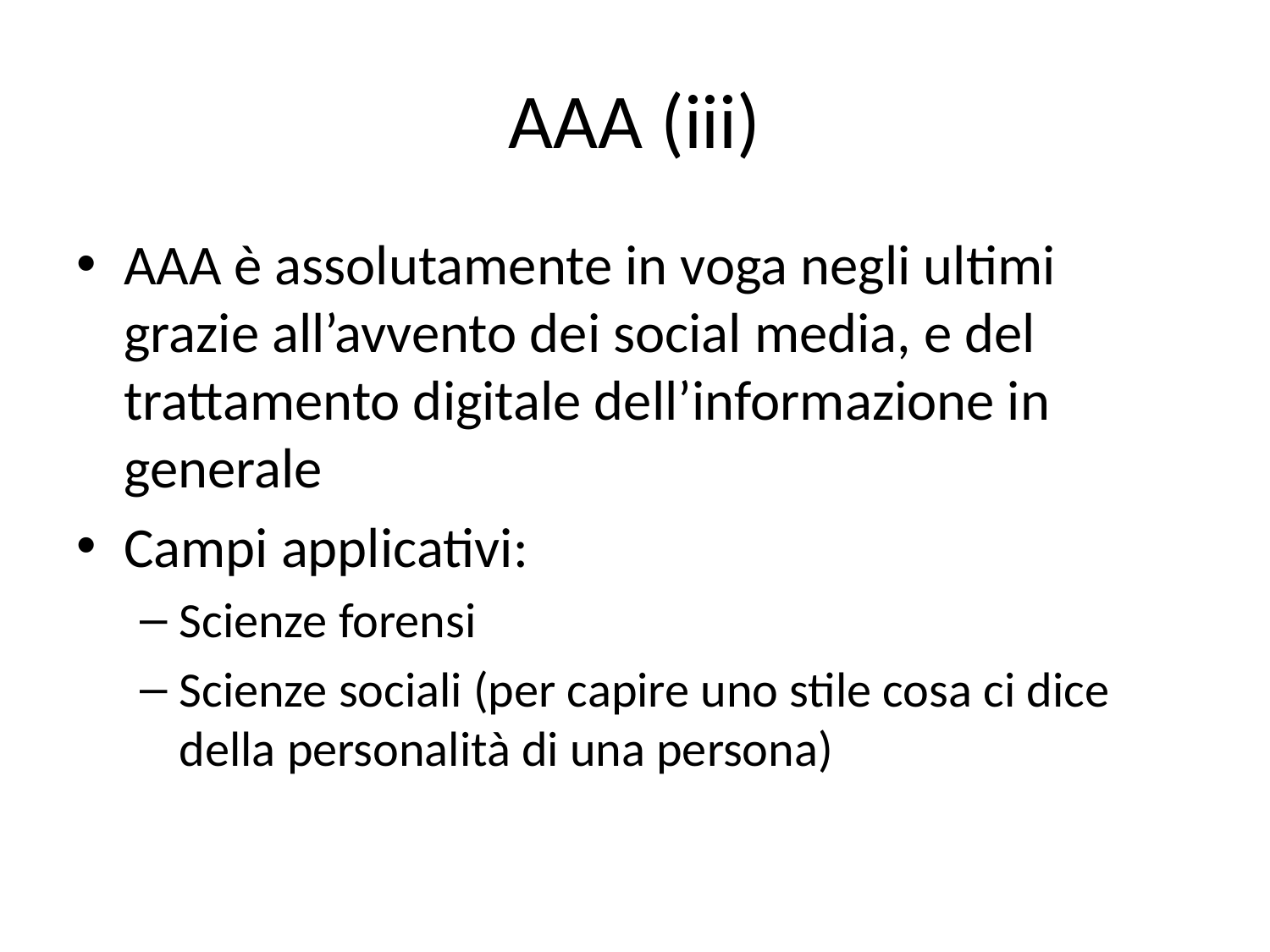

# AAA (iii)
AAA è assolutamente in voga negli ultimi grazie all’avvento dei social media, e del trattamento digitale dell’informazione in generale
Campi applicativi:
Scienze forensi
Scienze sociali (per capire uno stile cosa ci dice della personalità di una persona)